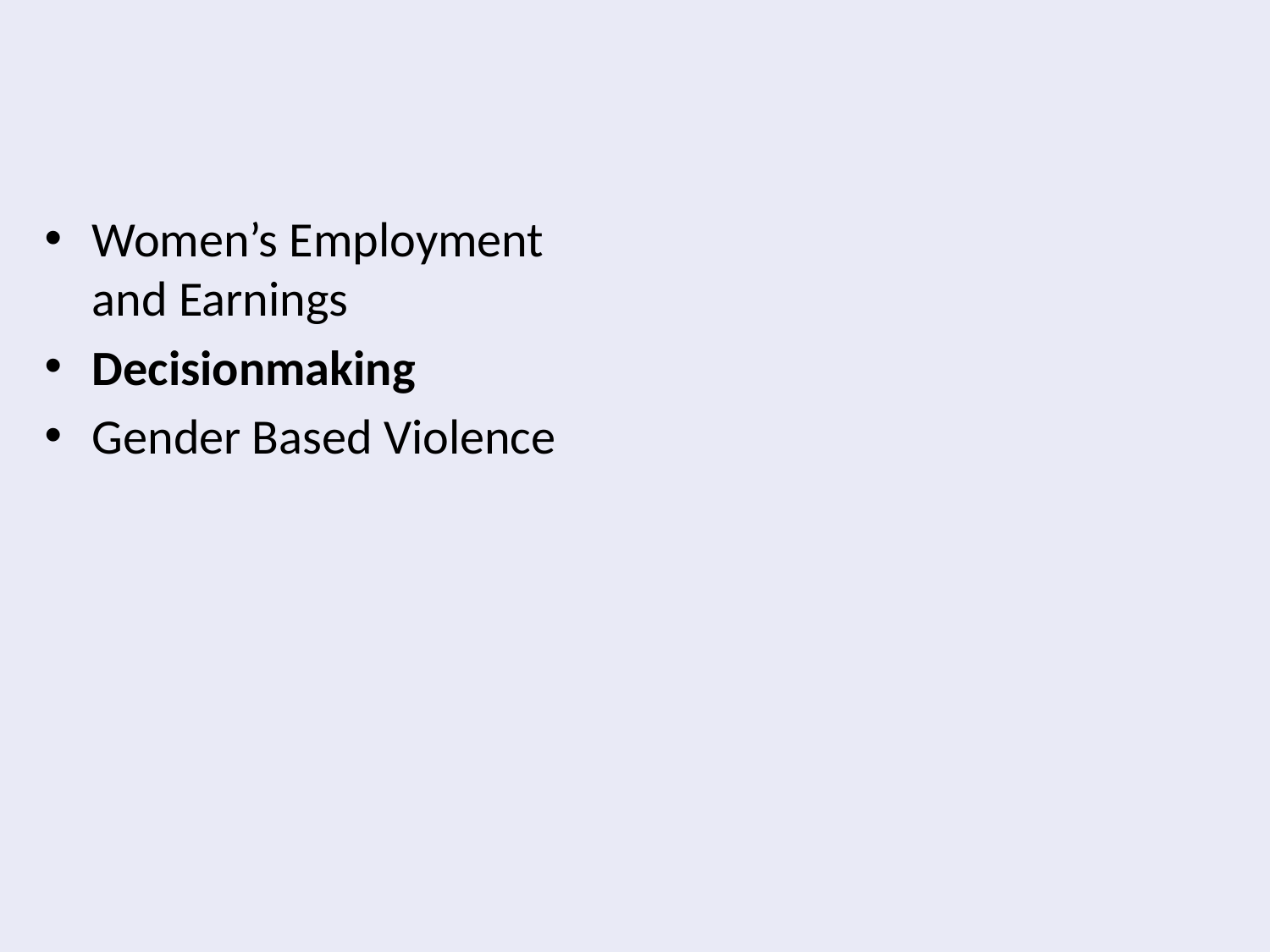

Women’s Employment and Earnings
Decisionmaking
Gender Based Violence